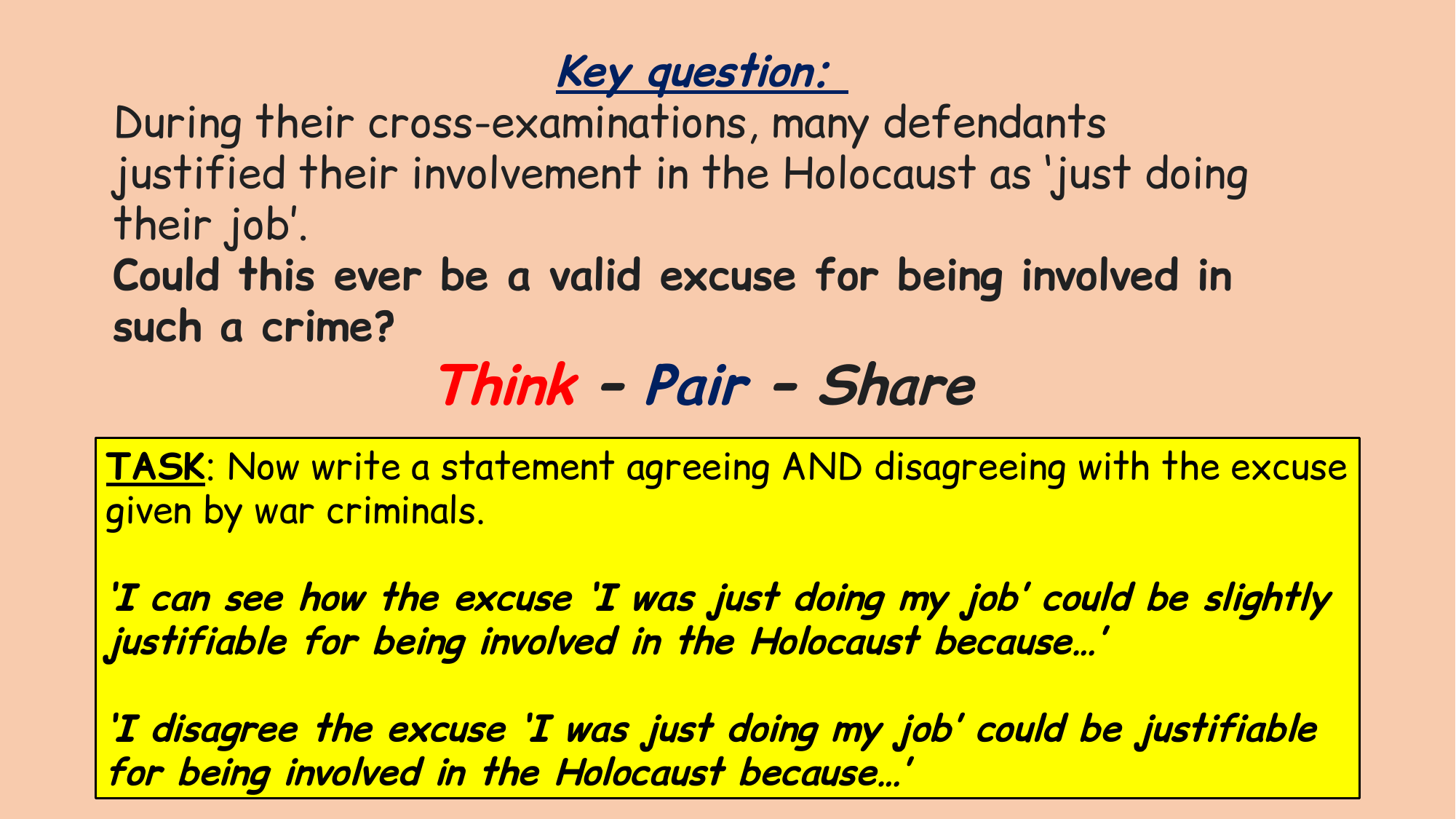

Key question:
During their cross-examinations, many defendants justified their involvement in the Holocaust as ‘just doing their job’.
Could this ever be a valid excuse for being involved in such a crime?
Think – Pair – Share
TASK: Now write a statement agreeing AND disagreeing with the excuse given by war criminals.

‘I can see how the excuse ‘I was just doing my job’ could be slightly justifiable for being involved in the Holocaust because…’

‘I disagree the excuse ‘I was just doing my job’ could be justifiable for being involved in the Holocaust because…’